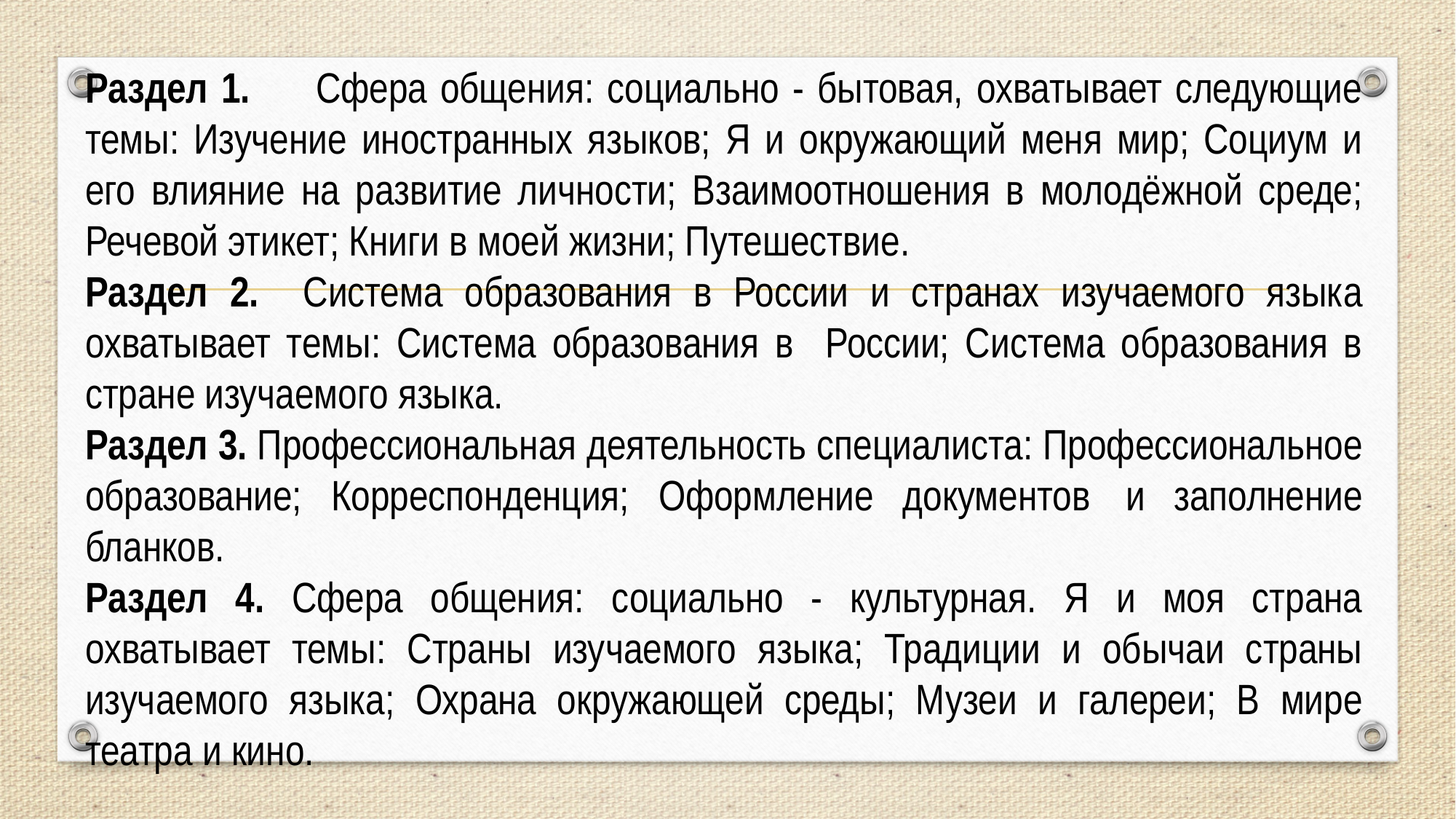

Раздел 1.     Сфера общения: социально - бытовая, охватывает следующие темы: Изучение иностранных языков; Я и окружающий меня мир; Социум и его влияние на развитие личности; Взаимоотношения в молодёжной среде; Речевой этикет; Книги в моей жизни; Путешествие.
Раздел 2.  Система образования в России и странах изучаемого языка охватывает темы: Система образования в  России; Система образования в стране изучаемого языка.
Раздел 3. Профессиональная деятельность специалиста: Профессиональное образование; Корреспонденция; Оформление документов	и заполнение бланков.
Раздел 4. Сфера общения: социально - культурная. Я и моя страна охватывает темы: Страны изучаемого языка; Традиции и обычаи страны изучаемого языка; Охрана окружающей среды; Музеи и галереи; В мире театра и кино.